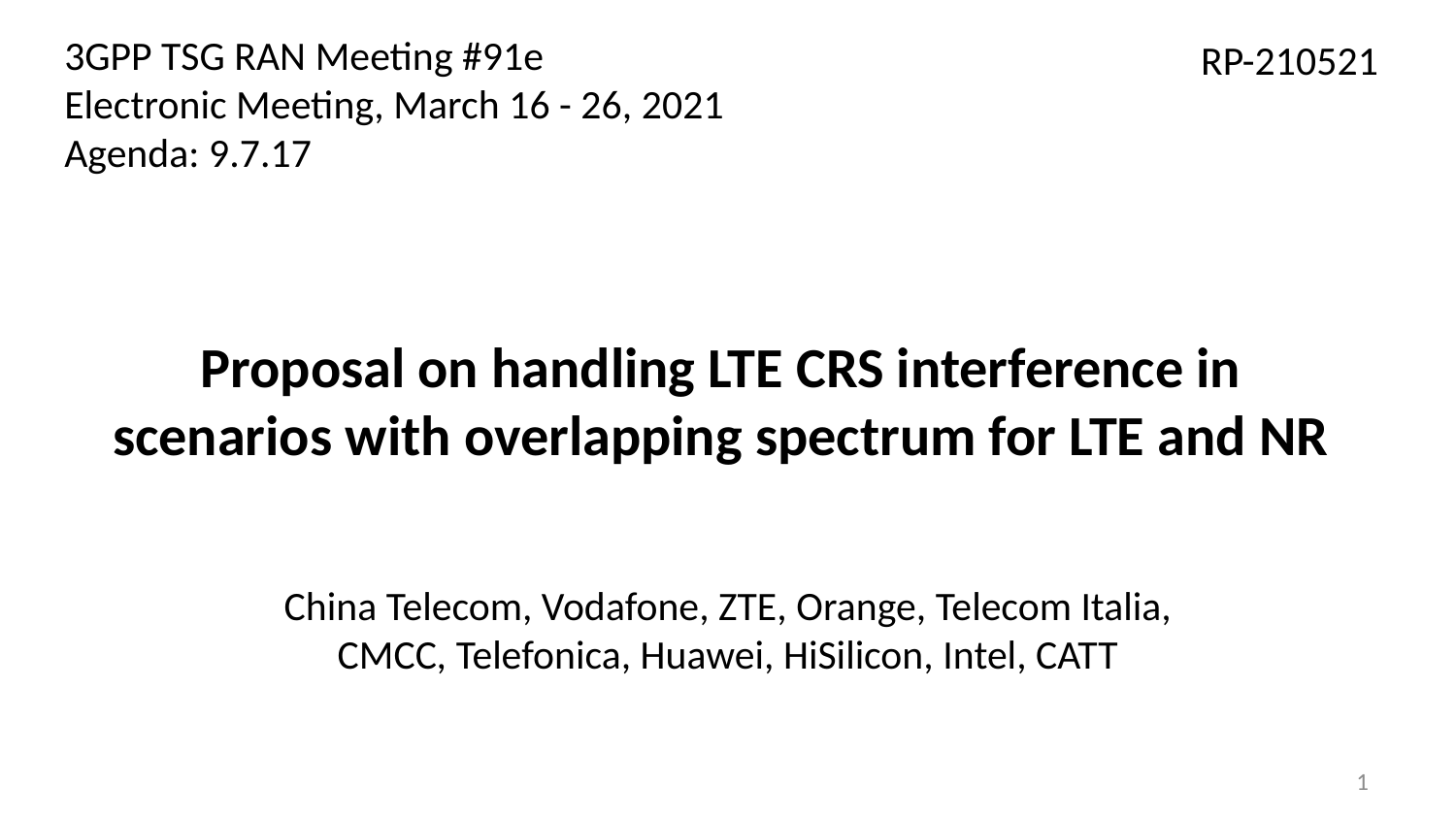

3GPP TSG RAN Meeting #91e
Electronic Meeting, March 16 - 26, 2021
Agenda: 9.7.17
RP-210521
# Proposal on handling LTE CRS interference in scenarios with overlapping spectrum for LTE and NR
China Telecom, Vodafone, ZTE, Orange, Telecom Italia, CMCC, Telefonica, Huawei, HiSilicon, Intel, CATT
1